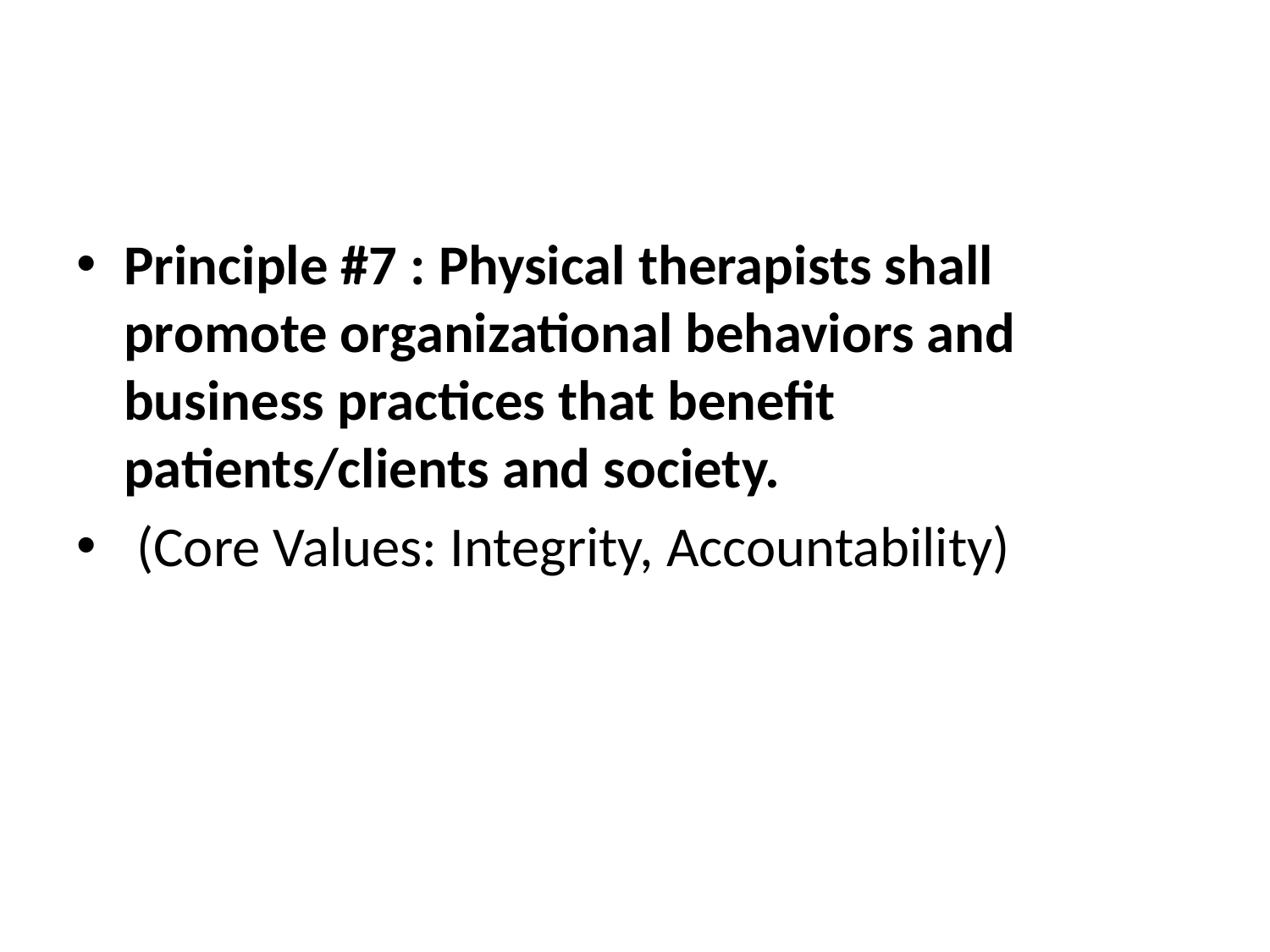

#
Principle #7 : Physical therapists shall promote organizational behaviors and business practices that benefit patients/clients and society.
 (Core Values: Integrity, Accountability)